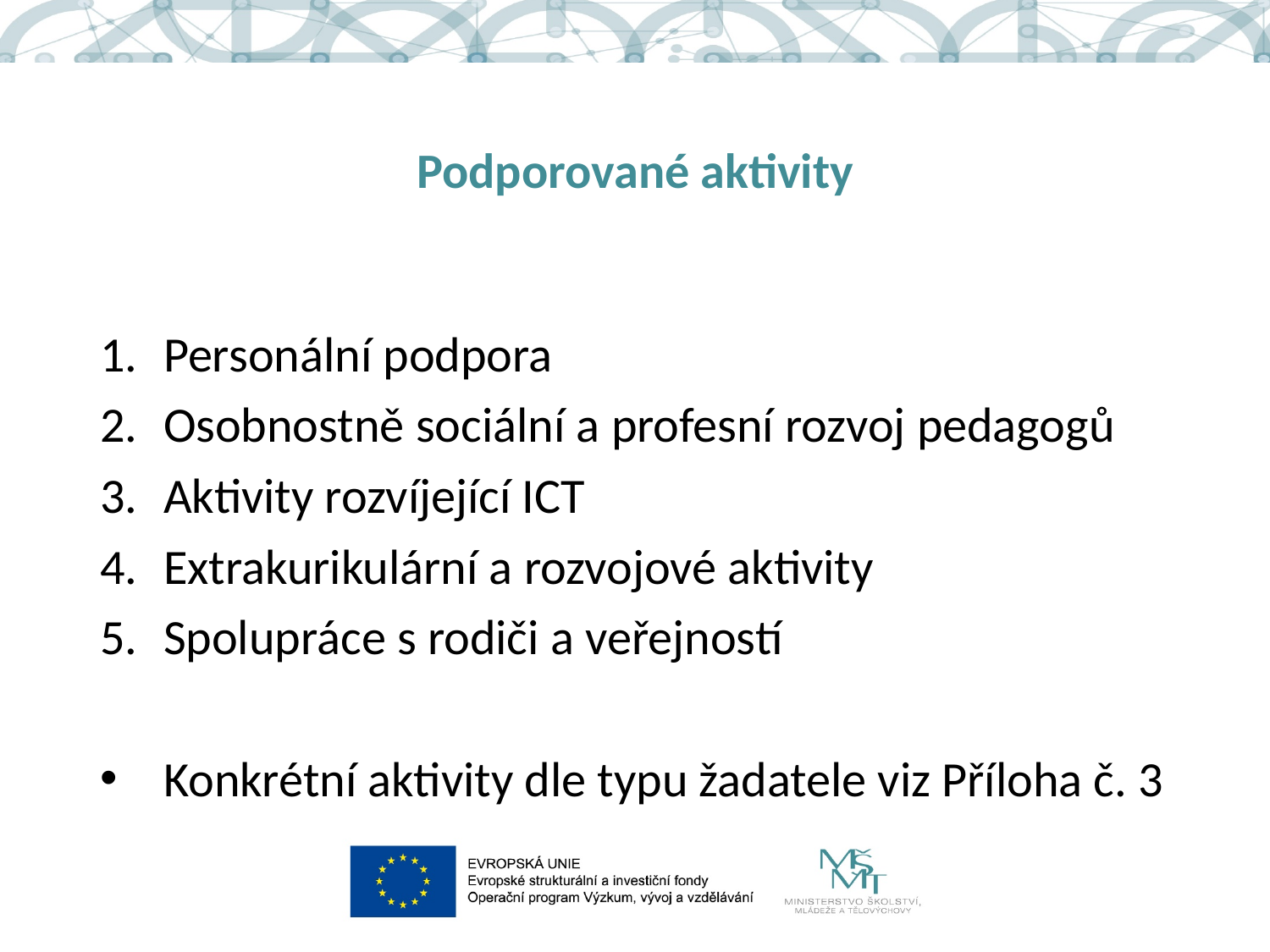

# Podporované aktivity

Personální podpora
Osobnostně sociální a profesní rozvoj pedagogů
Aktivity rozvíjející ICT
Extrakurikulární a rozvojové aktivity
Spolupráce s rodiči a veřejností

Konkrétní aktivity dle typu žadatele viz Příloha č. 3